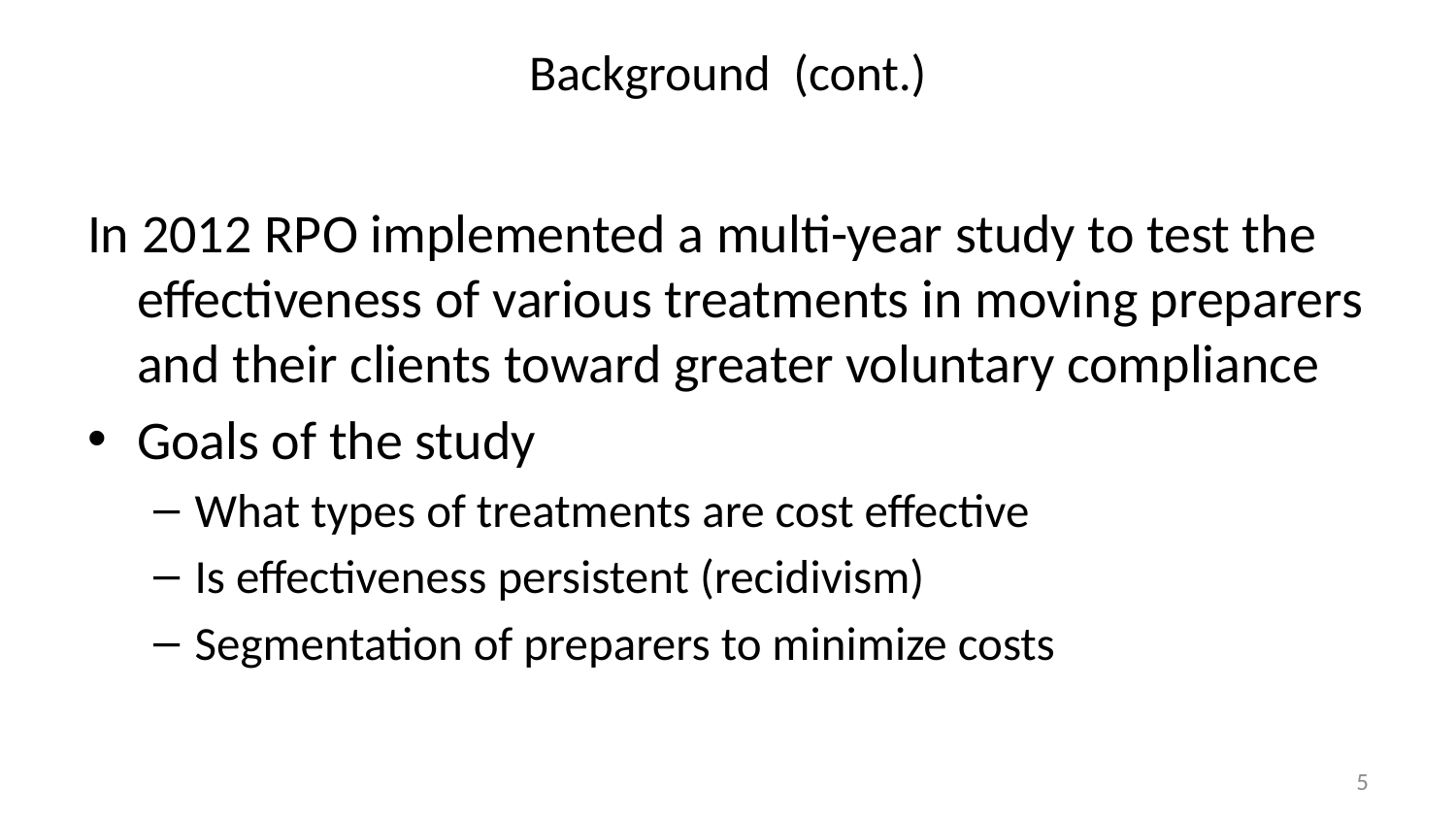

# Background  (cont.)
In 2012 RPO implemented a multi-year study to test the effectiveness of various treatments in moving preparers and their clients toward greater voluntary compliance
Goals of the study
What types of treatments are cost effective
Is effectiveness persistent (recidivism)
Segmentation of preparers to minimize costs
5